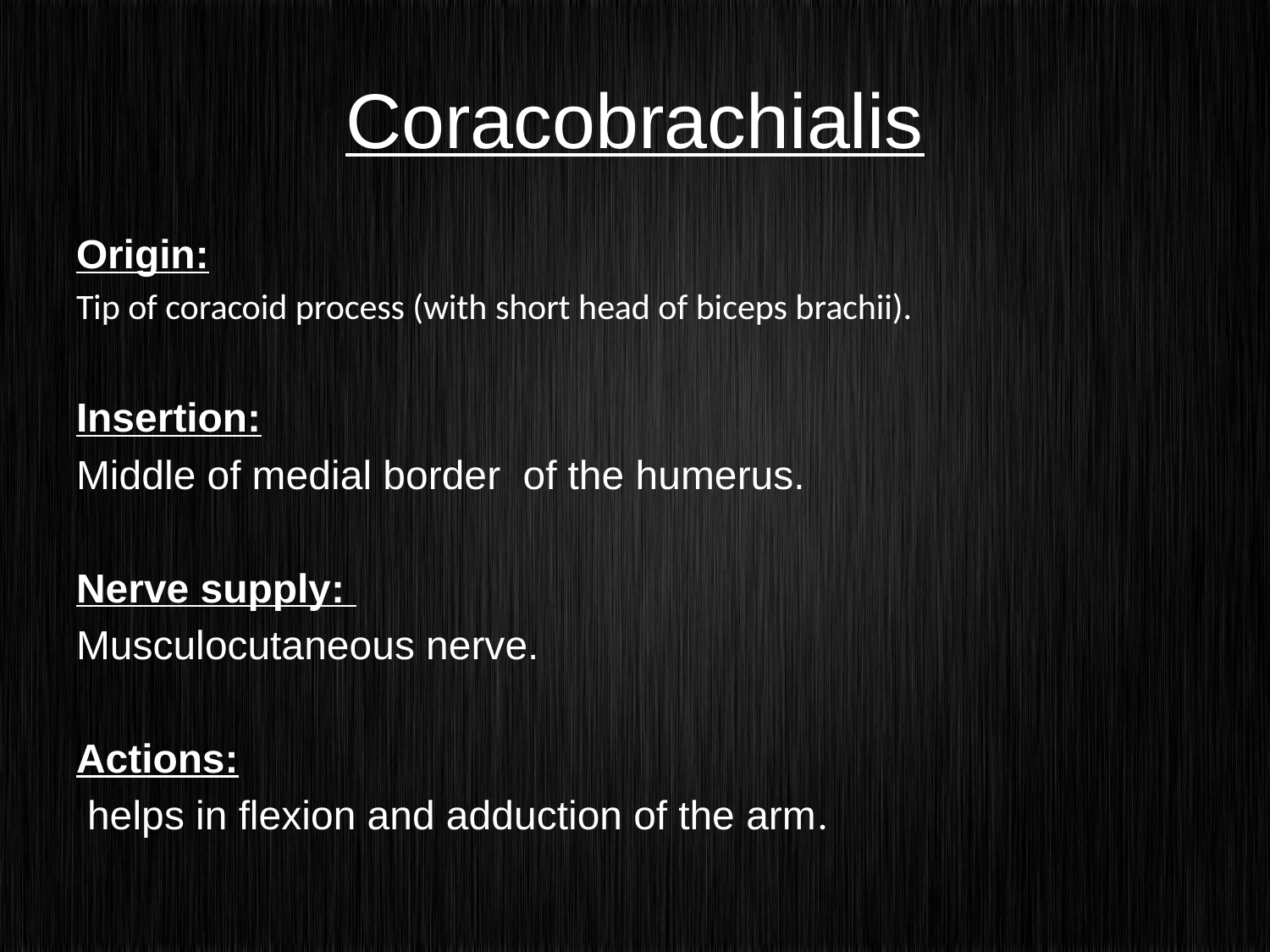

# Coracobrachialis
Origin:
Tip of coracoid process (with short head of biceps brachii).

Insertion:
Middle of medial border  of the humerus.

Nerve supply:
Musculocutaneous nerve.

Actions:
 helps in flexion and adduction of the arm.